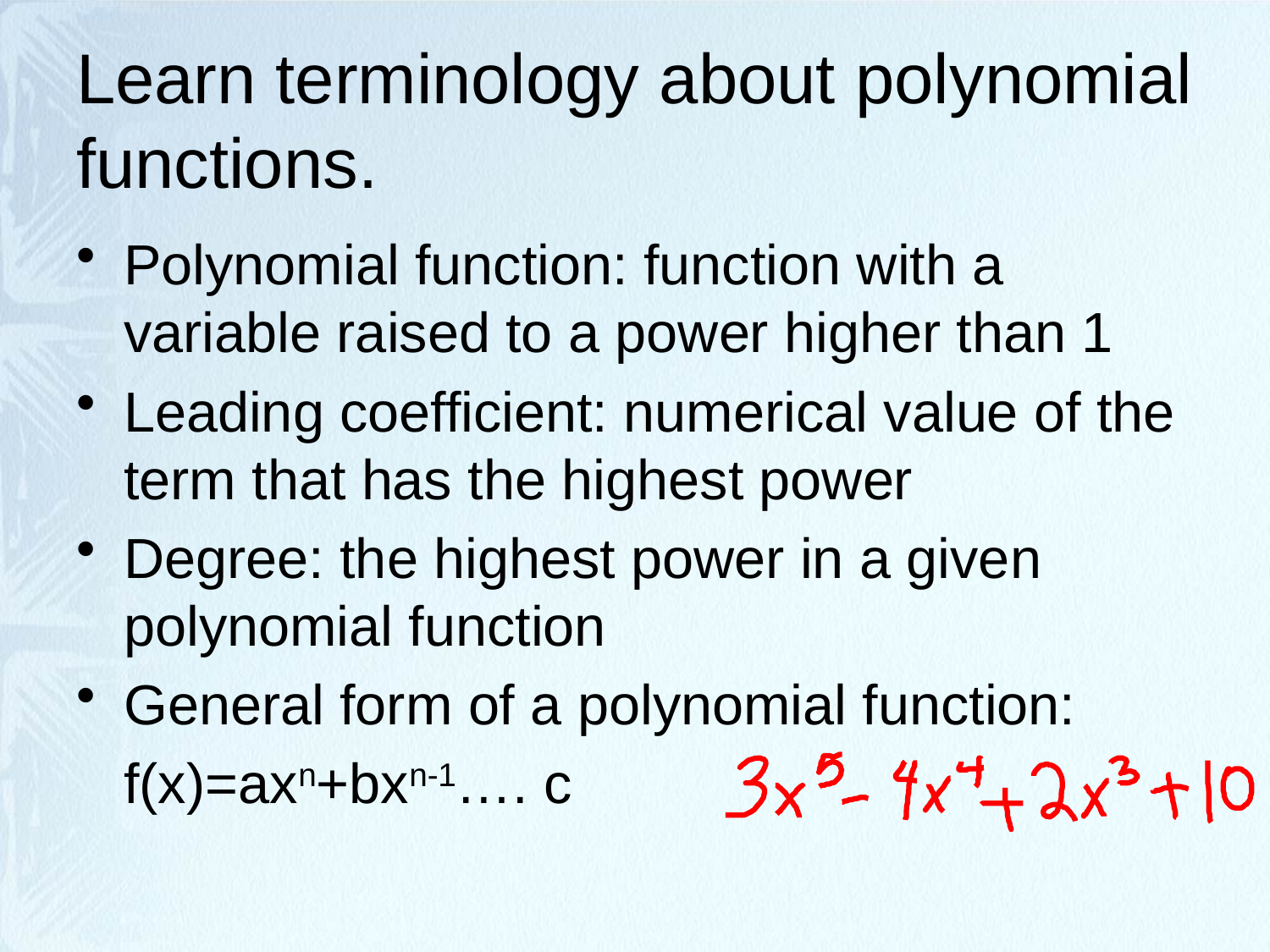

# Learn terminology about polynomial functions.
Polynomial function: function with a variable raised to a power higher than 1
Leading coefficient: numerical value of the term that has the highest power
Degree: the highest power in a given polynomial function
General form of a polynomial function:
	f(x)=axn+bxn-1…. c